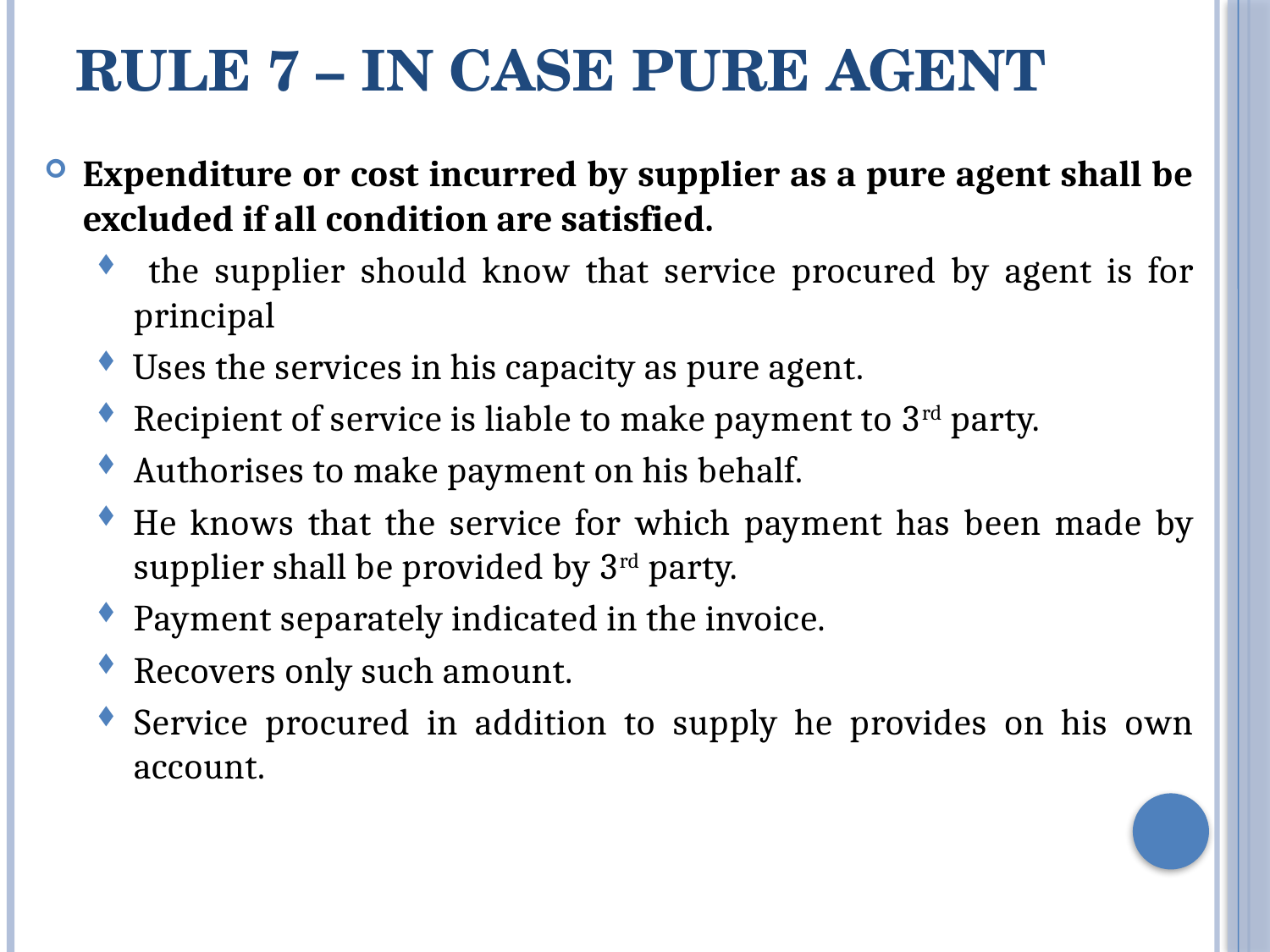

# Rule 7 – in case Pure agent
Expenditure or cost incurred by supplier as a pure agent shall be excluded if all condition are satisfied.
 the supplier should know that service procured by agent is for principal
Uses the services in his capacity as pure agent.
Recipient of service is liable to make payment to 3rd party.
Authorises to make payment on his behalf.
He knows that the service for which payment has been made by supplier shall be provided by 3rd party.
Payment separately indicated in the invoice.
Recovers only such amount.
Service procured in addition to supply he provides on his own account.